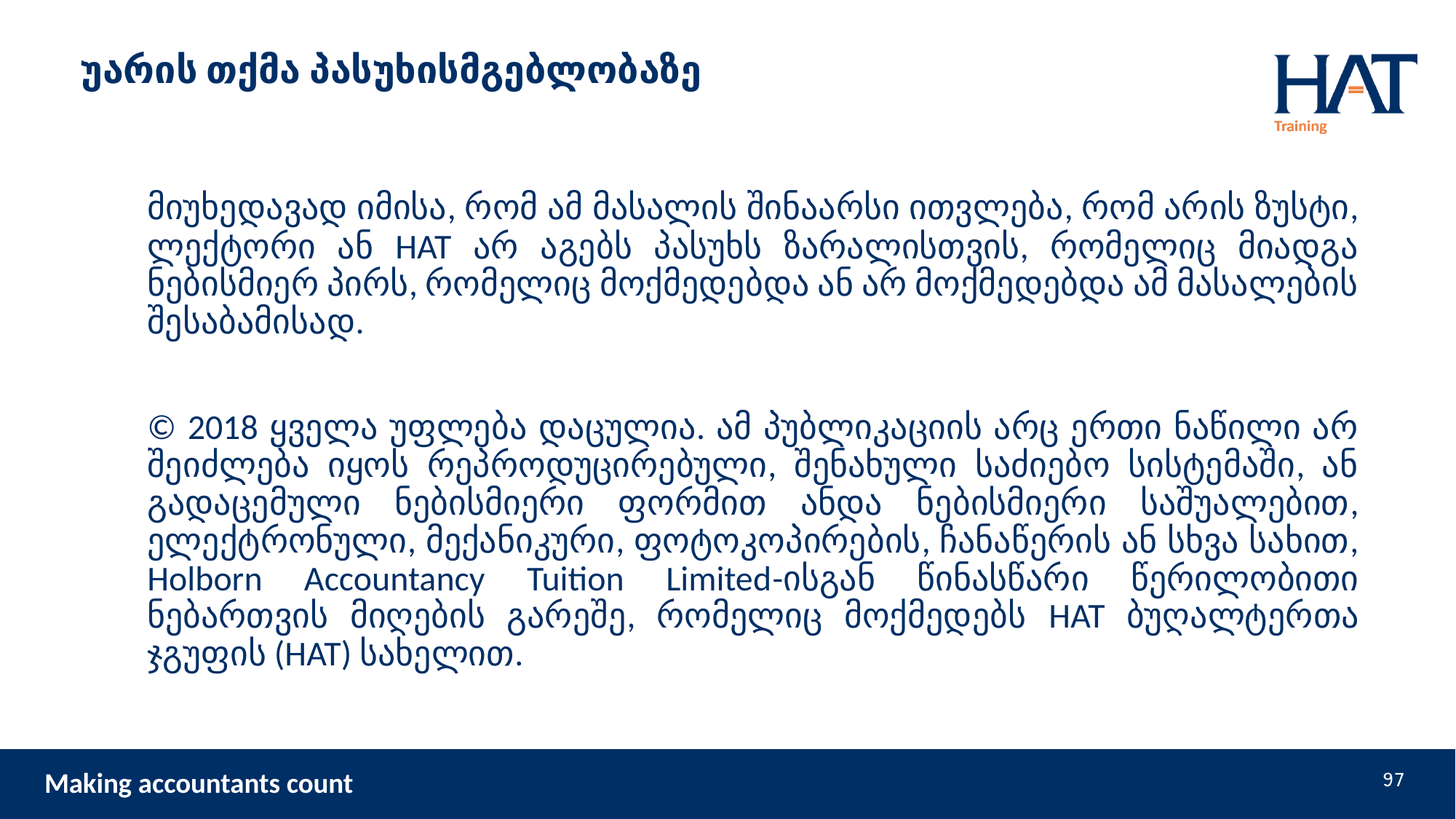

# უარის თქმა პასუხისმგებლობაზე
	მიუხედავად იმისა, რომ ამ მასალის შინაარსი ითვლება, რომ არის ზუსტი, ლექტორი ან HAT არ აგებს პასუხს ზარალისთვის, რომელიც მიადგა ნებისმიერ პირს, რომელიც მოქმედებდა ან არ მოქმედებდა ამ მასალების შესაბამისად.

	© 2018 ყველა უფლება დაცულია. ამ პუბლიკაციის არც ერთი ნაწილი არ შეიძლება იყოს რეპროდუცირებული, შენახული საძიებო სისტემაში, ან გადაცემული ნებისმიერი ფორმით ანდა ნებისმიერი საშუალებით, ელექტრონული, მექანიკური, ფოტოკოპირების, ჩანაწერის ან სხვა სახით, Holborn Accountancy Tuition Limited-ისგან წინასწარი წერილობითი ნებართვის მიღების გარეშე, რომელიც მოქმედებს HAT ბუღალტერთა ჯგუფის (HAT) სახელით.
97